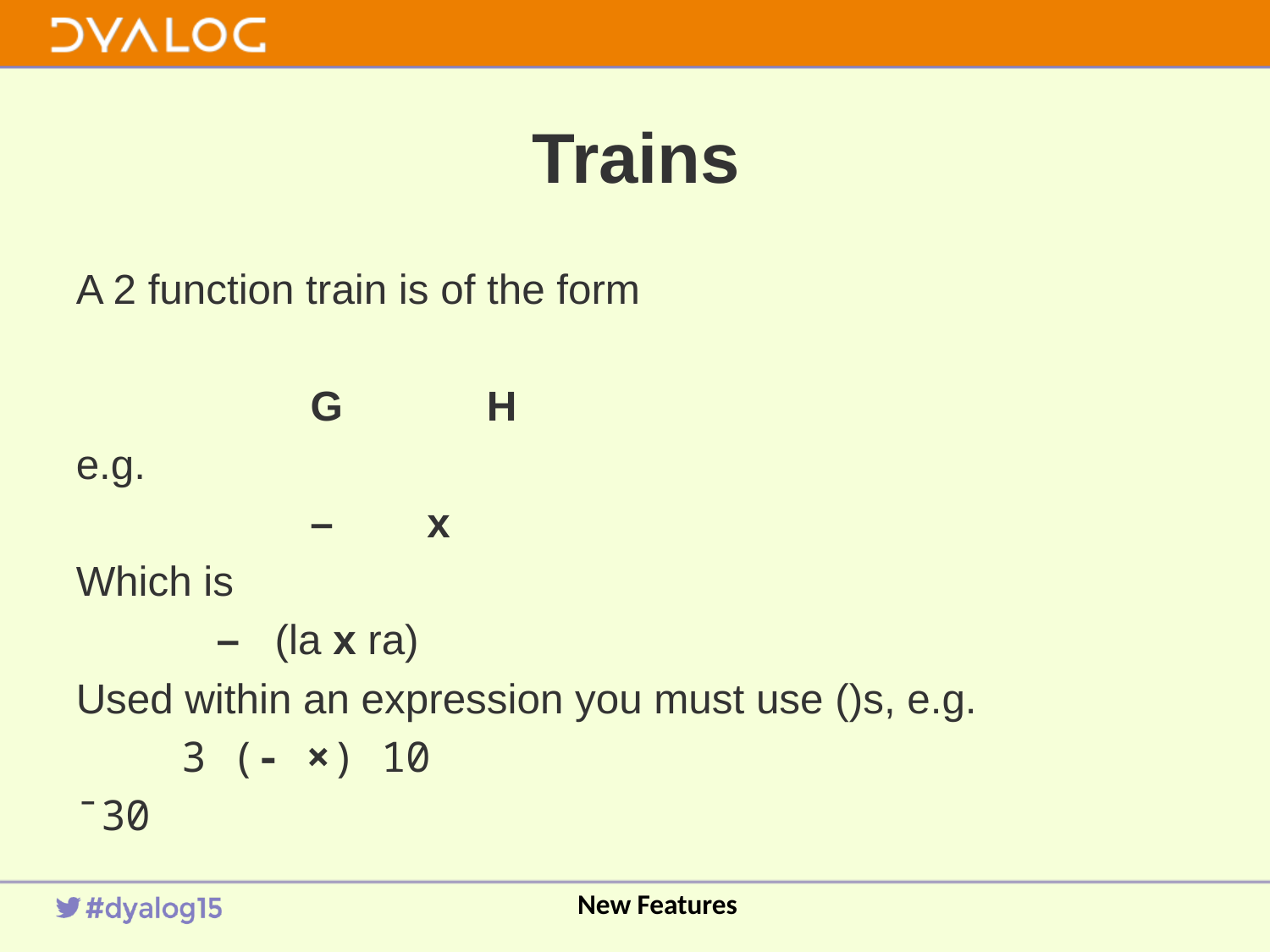

# Trains
A 2 function train is of the form

	     	    G  	   H
e.g.
	      	    –        x
Which is
		    –   (la x ra)
Used within an expression you must use ()s, e.g.
	 3 (- ×) 10
¯30
New Features